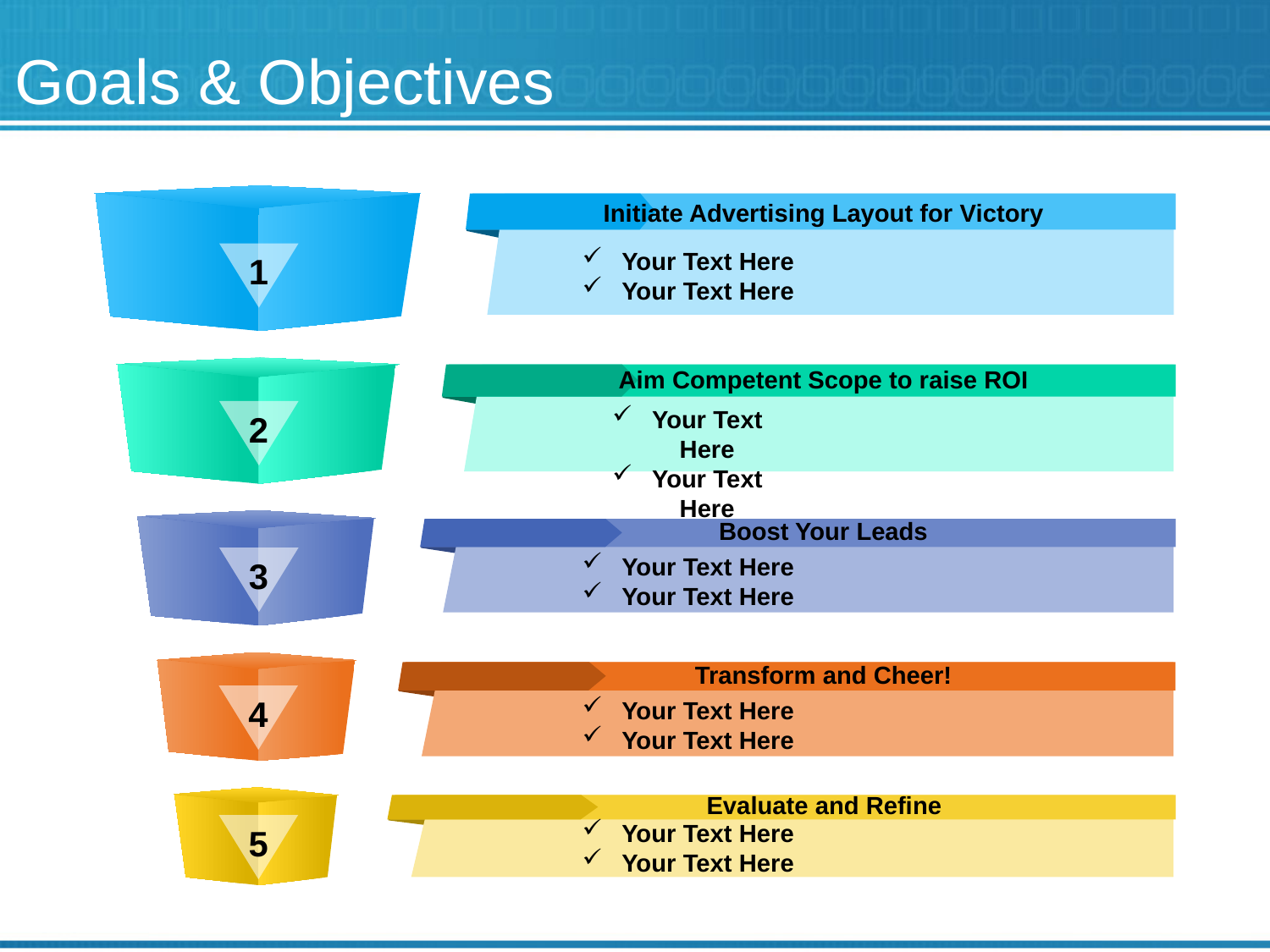

Goals & Objectives

Initiate Advertising Layout for Victory

Your Text Here
Your Text Here
1

Aim Competent Scope to raise ROI

Your Text Here
Your Text Here
2

Boost Your Leads

Your Text Here
Your Text Here
3

Transform and Cheer!

4

Your Text Here
Your Text Here
Evaluate and Refine

Your Text Here
Your Text Here
5